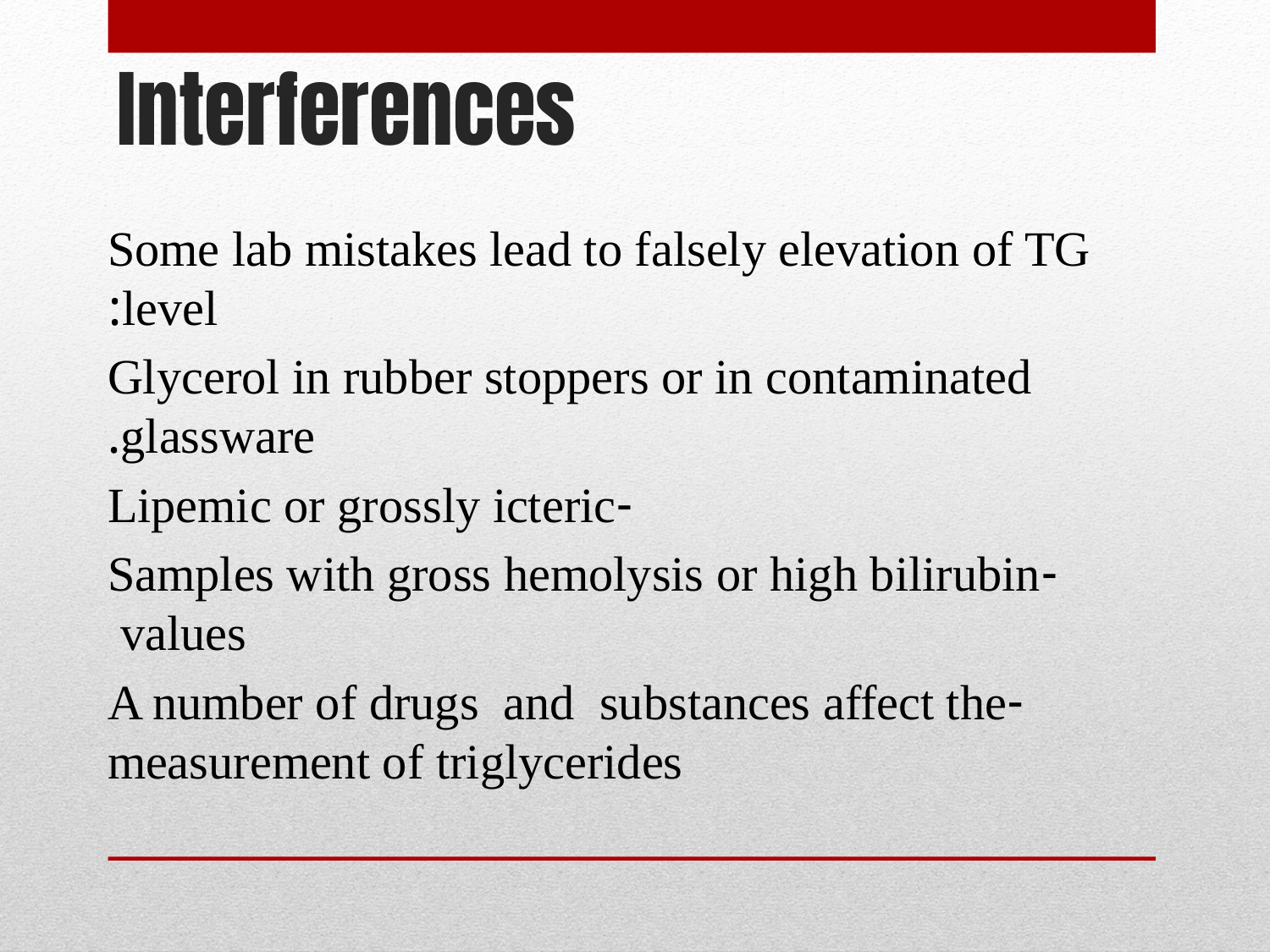

# Interferences
Some lab mistakes lead to falsely elevation of TG level:
Glycerol in rubber stoppers or in contaminated glassware.
-Lipemic or grossly icteric
-Samples with gross hemolysis or high bilirubin values
-A number of drugs  and  substances affect the measurement of triglycerides